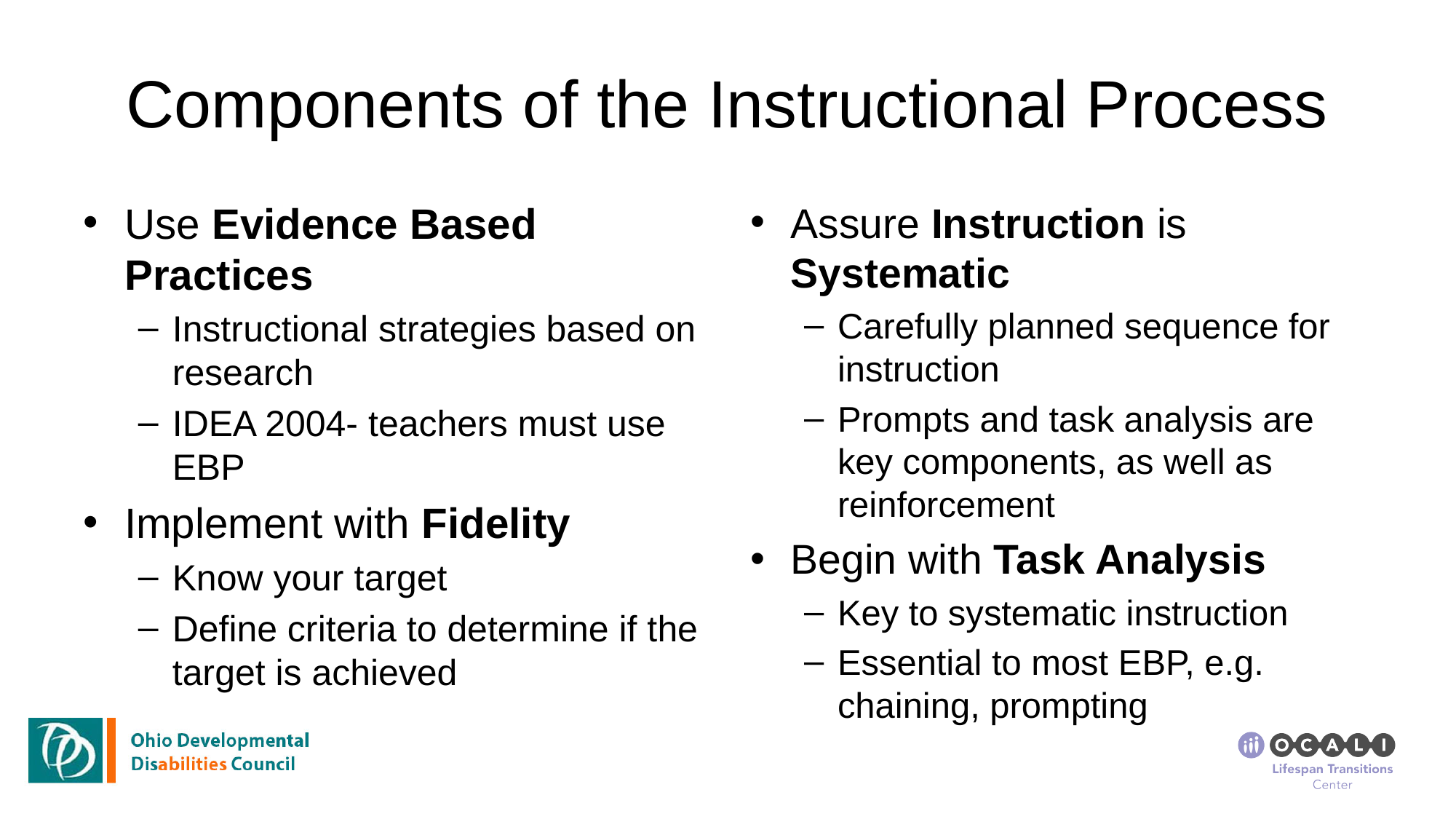

# Components of the Instructional Process
Use Evidence Based Practices
Instructional strategies based on research
IDEA 2004- teachers must use EBP
Implement with Fidelity
Know your target
Define criteria to determine if the target is achieved

Assure Instruction is Systematic
Carefully planned sequence for instruction
Prompts and task analysis are key components, as well as reinforcement
Begin with Task Analysis
Key to systematic instruction
Essential to most EBP, e.g. chaining, prompting